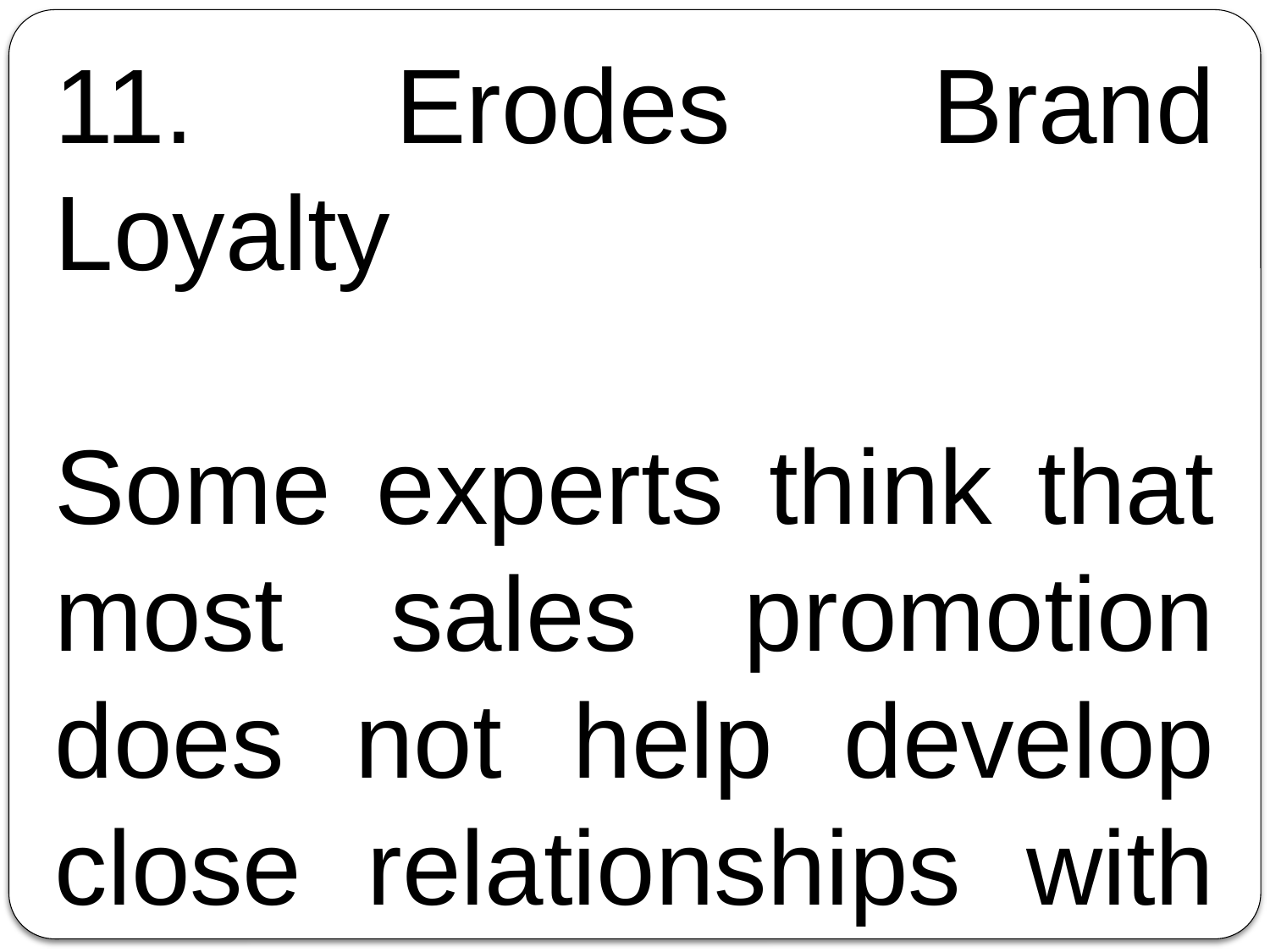

11. Erodes Brand Loyalty

Some experts think that most sales promotion does not help develop close relationships with consumers and instead erode brand loyalty.